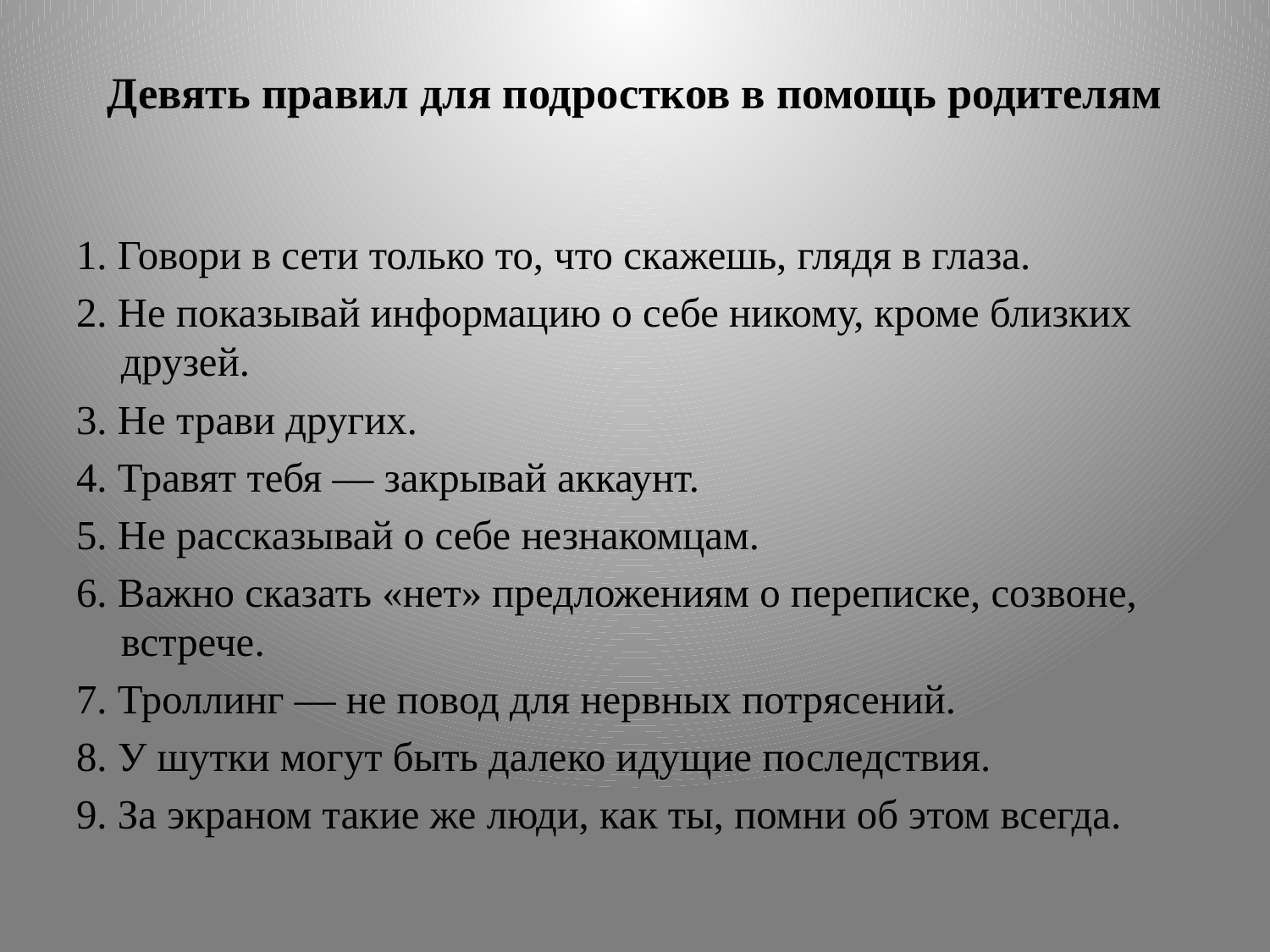

# Девять правил для подростков в помощь родителям
1. Говори в сети только то, что скажешь, глядя в глаза.
2. Не показывай информацию о себе никому, кроме близких друзей.
3. Не трави других.
4. Травят тебя — закрывай аккаунт.
5. Не рассказывай о себе незнакомцам.
6. Важно сказать «нет» предложениям о переписке, созвоне, встрече.
7. Троллинг — не повод для нервных потрясений.
8. У шутки могут быть далеко идущие последствия.
9. За экраном такие же люди, как ты, помни об этом всегда.